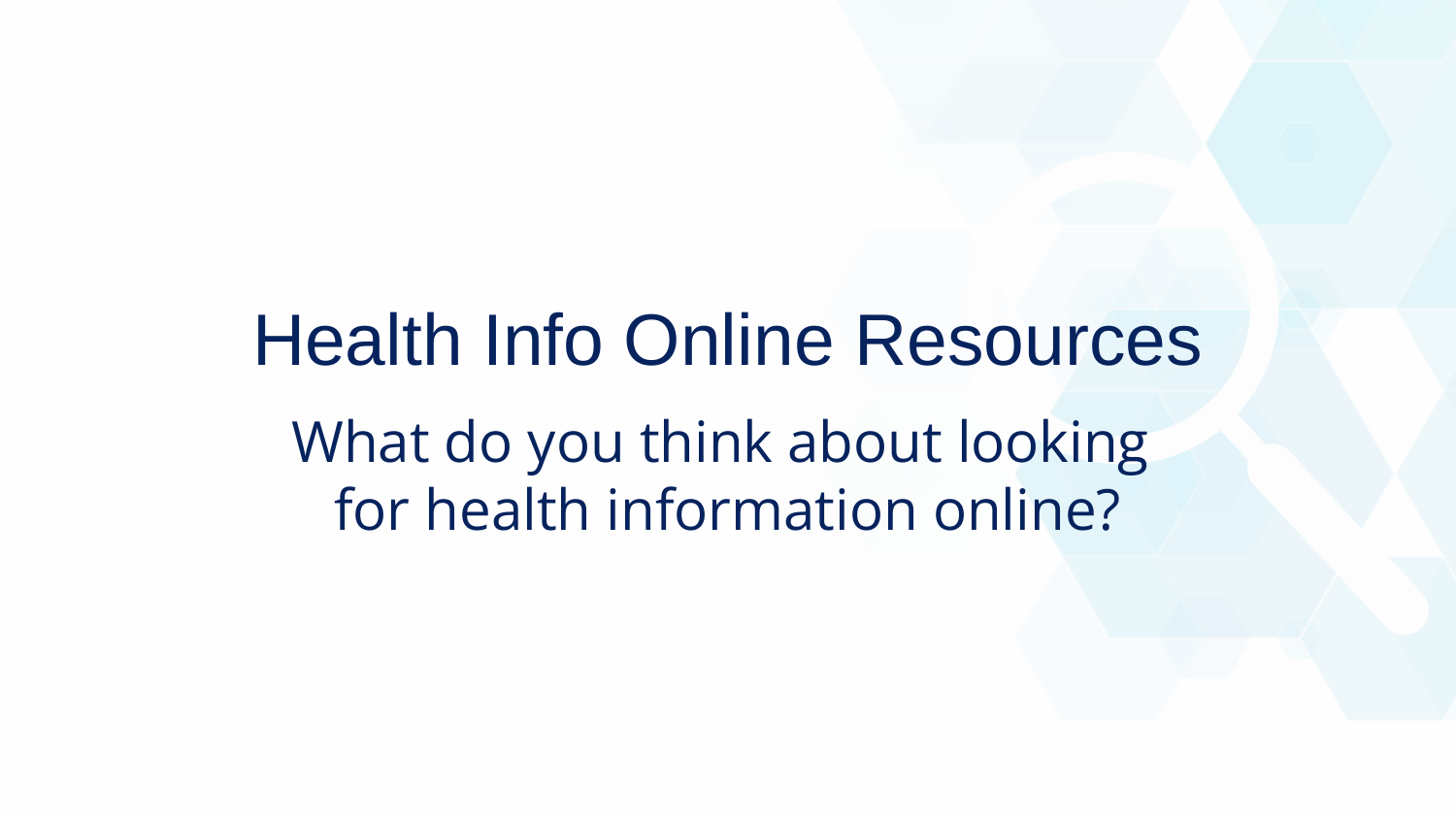

Health Info Online Resources
What do you think about looking
for health information online?